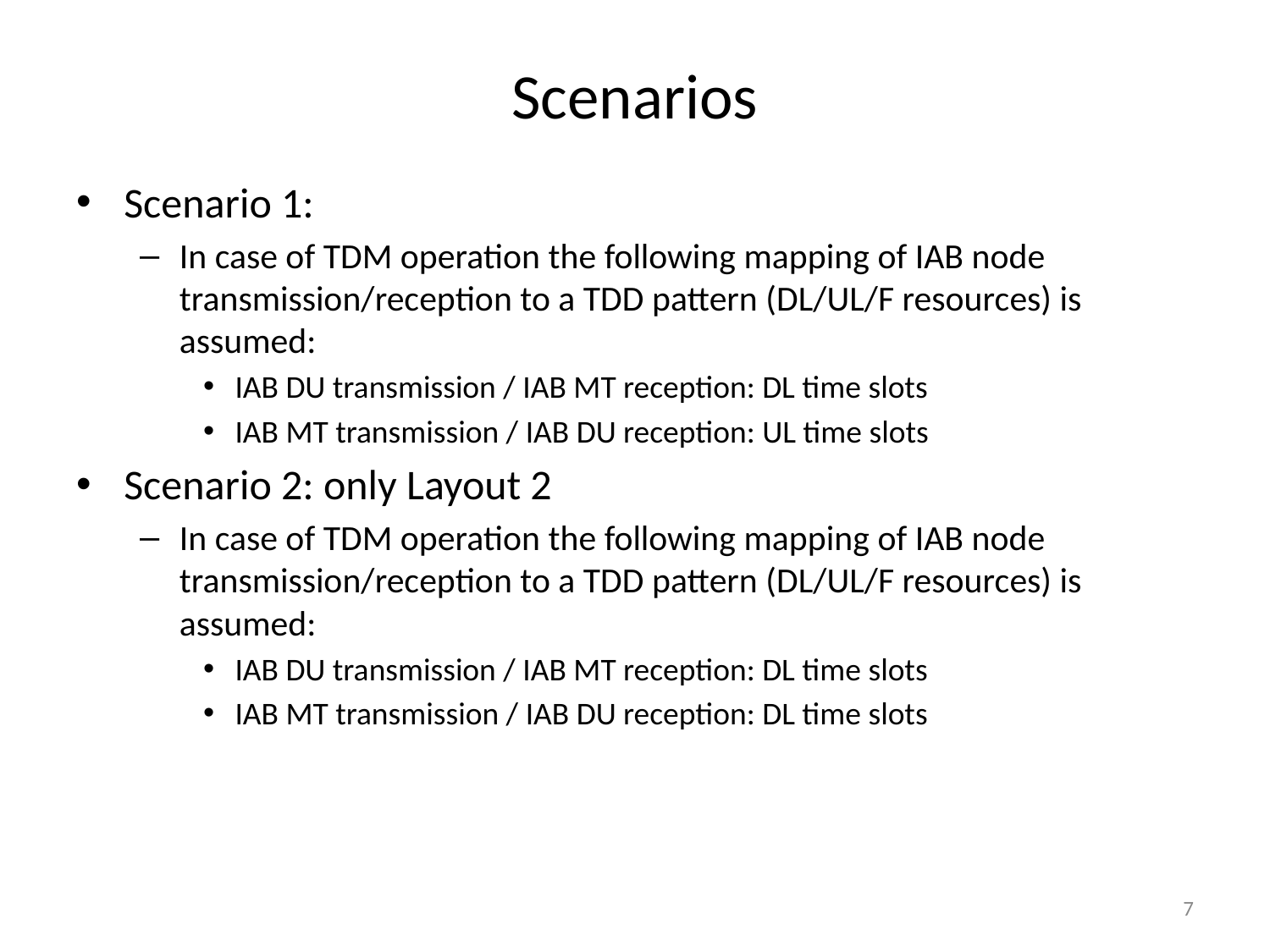

# Scenarios
Scenario 1:
In case of TDM operation the following mapping of IAB node transmission/reception to a TDD pattern (DL/UL/F resources) is assumed:
IAB DU transmission / IAB MT reception: DL time slots
IAB MT transmission / IAB DU reception: UL time slots
Scenario 2: only Layout 2
In case of TDM operation the following mapping of IAB node transmission/reception to a TDD pattern (DL/UL/F resources) is assumed:
IAB DU transmission / IAB MT reception: DL time slots
IAB MT transmission / IAB DU reception: DL time slots

7